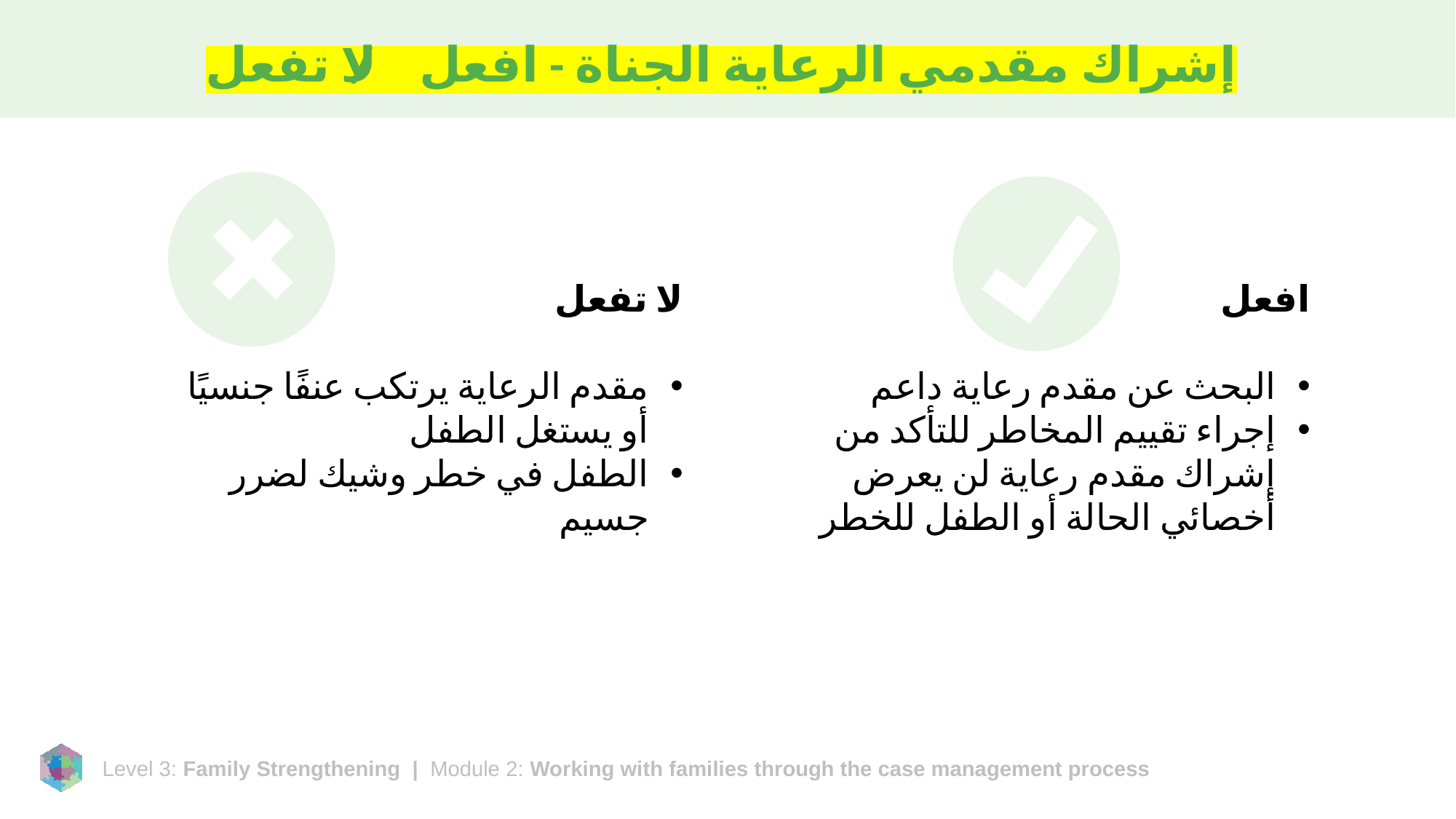

# إشراك مقدمي الرعاية الجناة - افعل / لا تفعل

لا تفعل

مقدم الرعاية يرتكب عنفًا جنسيًا أو يستغل الطفل
الطفل في خطر وشيك لضرر جسيم
افعل

البحث عن مقدم رعاية داعم
إجراء تقييم المخاطر للتأكد من إشراك مقدم رعاية لن يعرض أخصائي الحالة أو الطفل للخطر